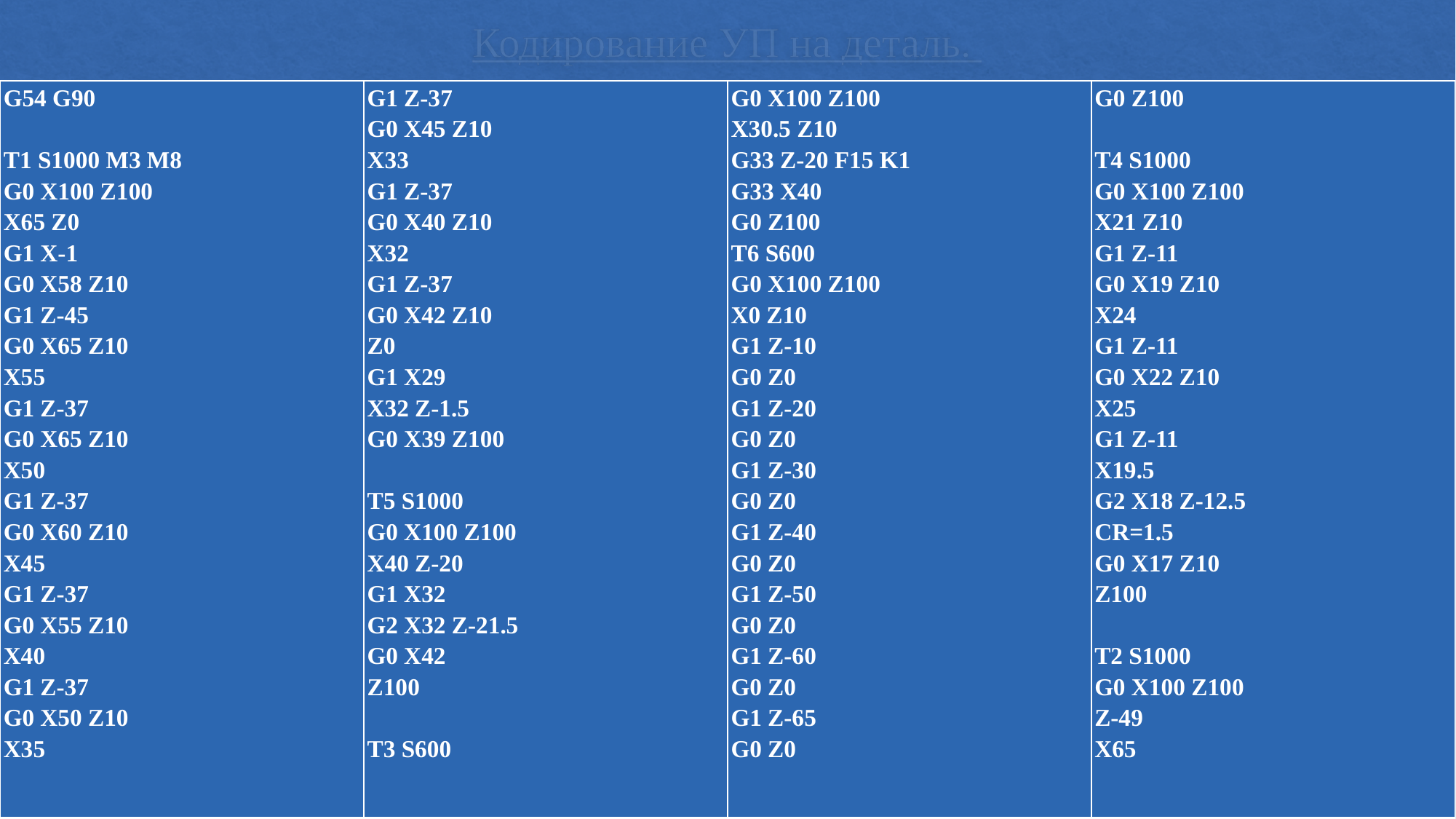

# Кодирование УП на деталь.
| G54 G90   T1 S1000 M3 M8 G0 X100 Z100 X65 Z0 G1 X-1 G0 X58 Z10 G1 Z-45 G0 X65 Z10 X55 G1 Z-37 G0 X65 Z10 X50 G1 Z-37 G0 X60 Z10 X45 G1 Z-37 G0 X55 Z10 X40 G1 Z-37 G0 X50 Z10 X35 | G1 Z-37 G0 X45 Z10 X33 G1 Z-37 G0 X40 Z10 X32 G1 Z-37 G0 X42 Z10 Z0 G1 X29 X32 Z-1.5 G0 X39 Z100 T5 S1000 G0 X100 Z100 X40 Z-20 G1 X32 G2 X32 Z-21.5 G0 X42 Z100 T3 S600 | G0 X100 Z100 X30.5 Z10 G33 Z-20 F15 K1 G33 X40 G0 Z100 T6 S600 G0 X100 Z100 X0 Z10 G1 Z-10 G0 Z0 G1 Z-20 G0 Z0 G1 Z-30 G0 Z0 G1 Z-40 G0 Z0 G1 Z-50 G0 Z0 G1 Z-60 G0 Z0 G1 Z-65 G0 Z0 | G0 Z100 T4 S1000 G0 X100 Z100 X21 Z10 G1 Z-11 G0 X19 Z10 X24 G1 Z-11 G0 X22 Z10 X25 G1 Z-11 X19.5 G2 X18 Z-12.5 CR=1.5 G0 X17 Z10 Z100 T2 S1000 G0 X100 Z100 Z-49 X65 |
| --- | --- | --- | --- |